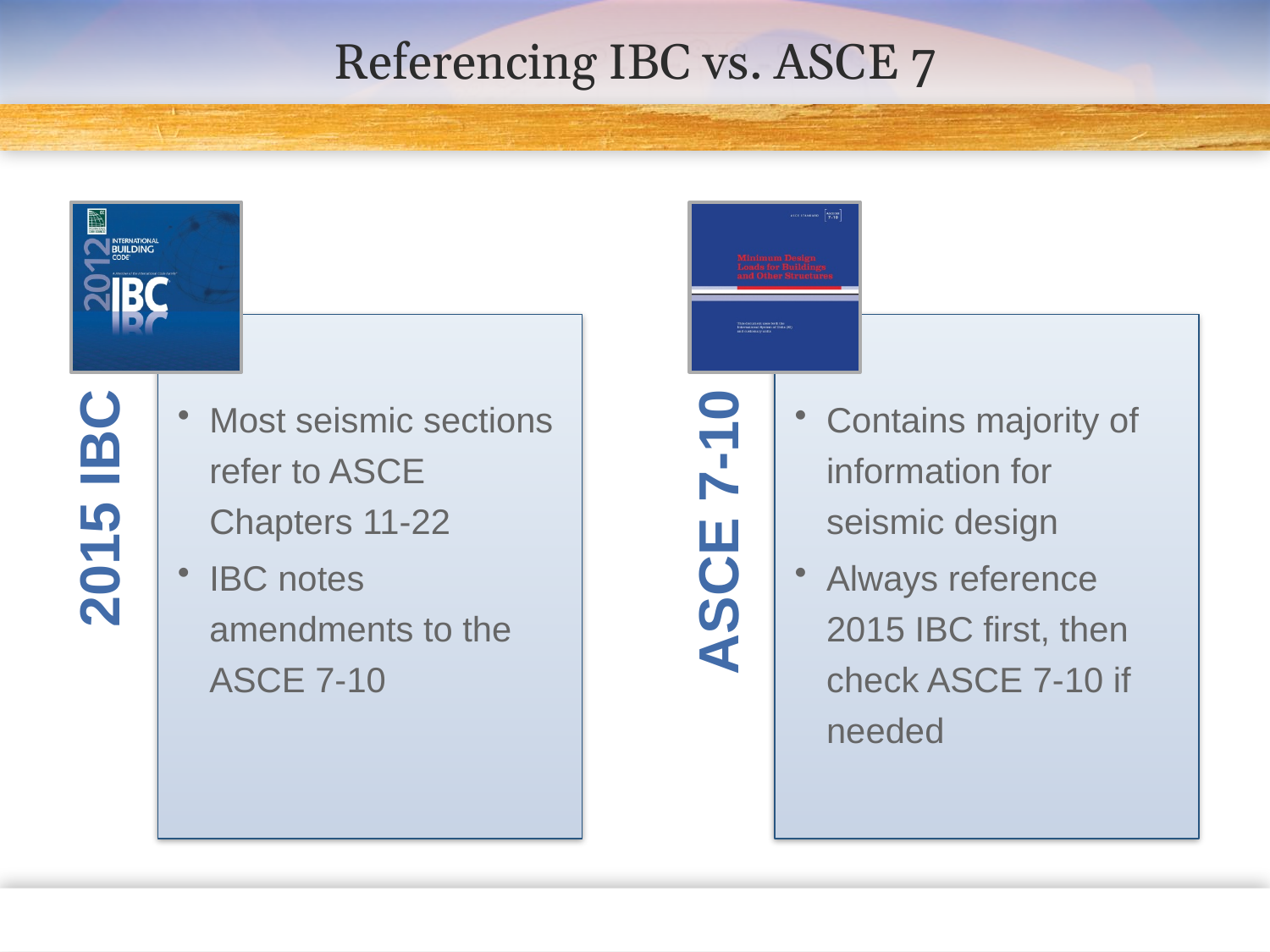

# Referencing IBC vs. ASCE 7
2015 IBC
Most seismic sections refer to ASCE Chapters 11-22
IBC notes amendments to the ASCE 7-10
ASCE 7-10
Contains majority of information for seismic design
Always reference 2015 IBC first, then check ASCE 7-10 if needed